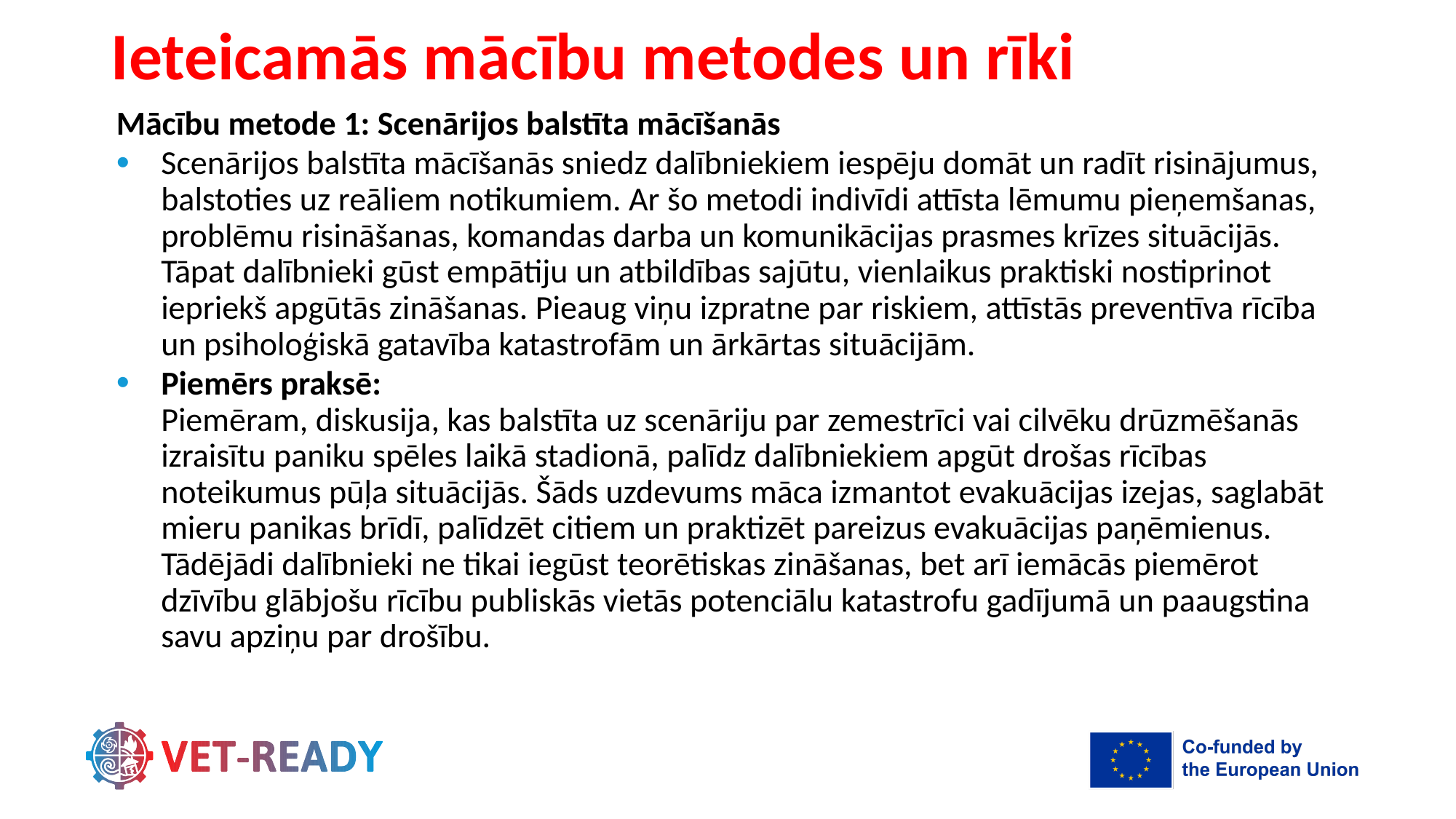

# Ieteicamās mācību metodes un rīki
Mācību metode 1: Scenārijos balstīta mācīšanās
Scenārijos balstīta mācīšanās sniedz dalībniekiem iespēju domāt un radīt risinājumus, balstoties uz reāliem notikumiem. Ar šo metodi indivīdi attīsta lēmumu pieņemšanas, problēmu risināšanas, komandas darba un komunikācijas prasmes krīzes situācijās. Tāpat dalībnieki gūst empātiju un atbildības sajūtu, vienlaikus praktiski nostiprinot iepriekš apgūtās zināšanas. Pieaug viņu izpratne par riskiem, attīstās preventīva rīcība un psiholoģiskā gatavība katastrofām un ārkārtas situācijām.
Piemērs praksē:
Piemēram, diskusija, kas balstīta uz scenāriju par zemestrīci vai cilvēku drūzmēšanās izraisītu paniku spēles laikā stadionā, palīdz dalībniekiem apgūt drošas rīcības noteikumus pūļa situācijās. Šāds uzdevums māca izmantot evakuācijas izejas, saglabāt mieru panikas brīdī, palīdzēt citiem un praktizēt pareizus evakuācijas paņēmienus. Tādējādi dalībnieki ne tikai iegūst teorētiskas zināšanas, bet arī iemācās piemērot dzīvību glābjošu rīcību publiskās vietās potenciālu katastrofu gadījumā un paaugstina savu apziņu par drošību.